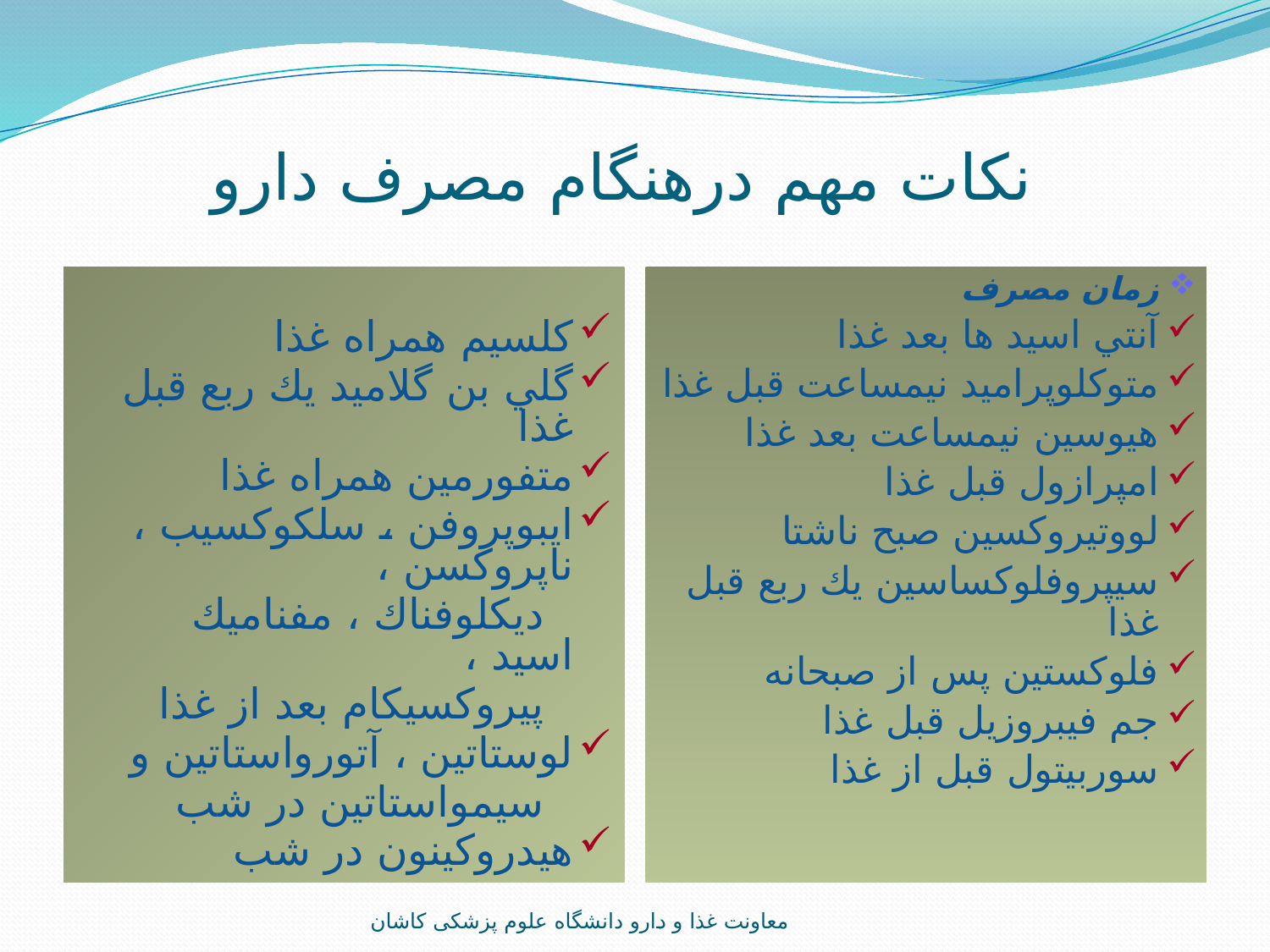

# نكات مهم درهنگام مصرف دارو

كلسيم همراه غذا
گلي بن گلاميد يك ربع قبل غذا
متفورمين همراه غذا
ايبوپروفن ، سلكوكسيب ، ناپروكسن ،
     ديكلوفناك ، مفناميك اسيد ،
     پيروكسيكام بعد از غذا
لوستاتين ، آتورواستاتين و
     سيمواستاتين در شب
هيدروكينون در شب

زمان مصرف
آنتي اسيد ها بعد غذا
متوكلوپراميد نيمساعت قبل غذا
هيوسين نيمساعت بعد غذا
امپرازول قبل غذا
لووتيروكسين صبح ناشتا
سيپروفلوكساسين يك ربع قبل غذا
فلوكستين پس از صبحانه
جم فيبروزيل قبل غذا
سوربيتول قبل از غذا

معاونت غذا و دارو دانشگاه علوم پزشکی کاشان